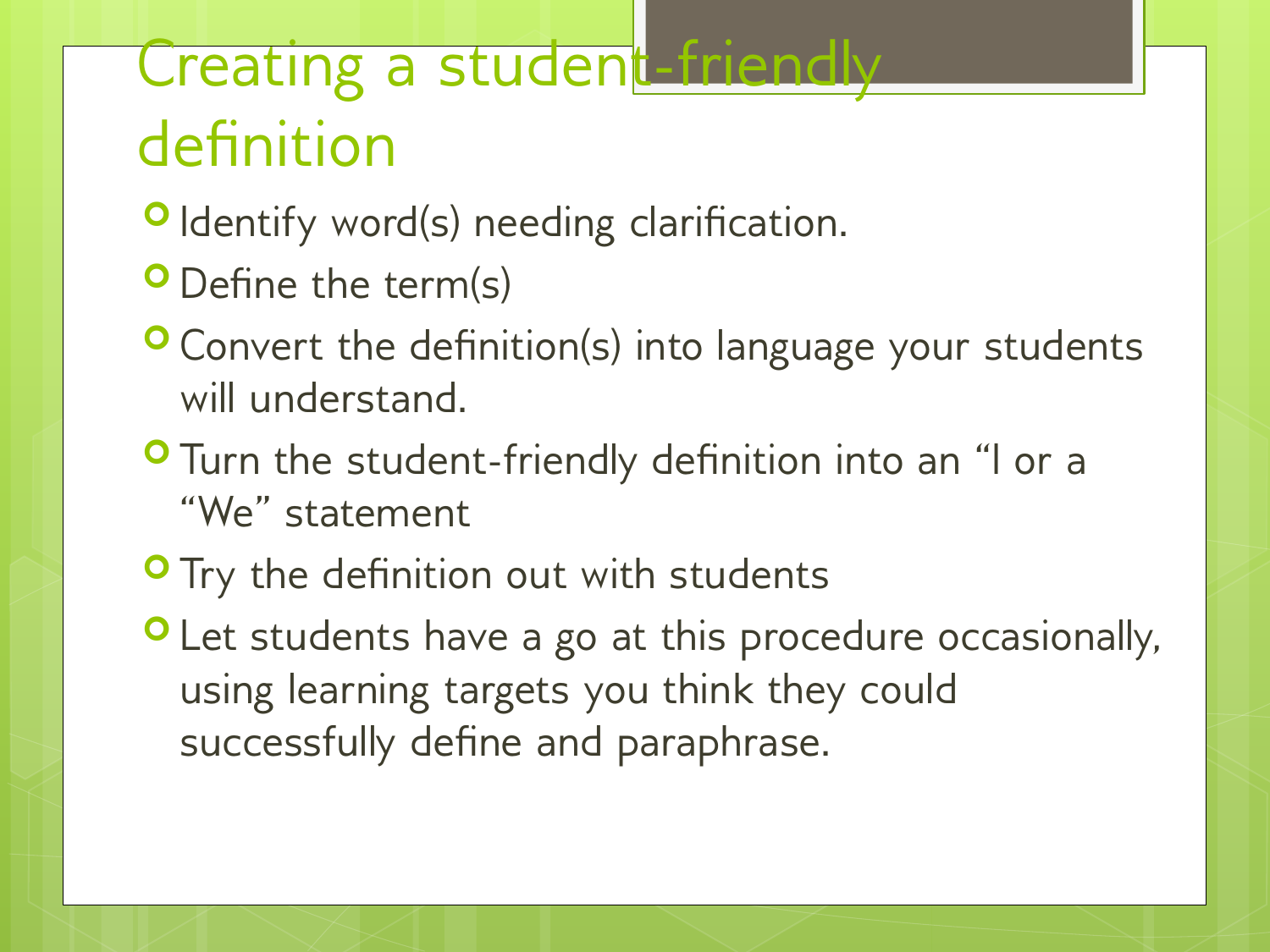

# Creating a student-friendly definition
Identify word(s) needing clarification.
Define the term(s)
Convert the definition(s) into language your students will understand.
Turn the student-friendly definition into an “I or a “We” statement
Try the definition out with students
Let students have a go at this procedure occasionally, using learning targets you think they could successfully define and paraphrase.